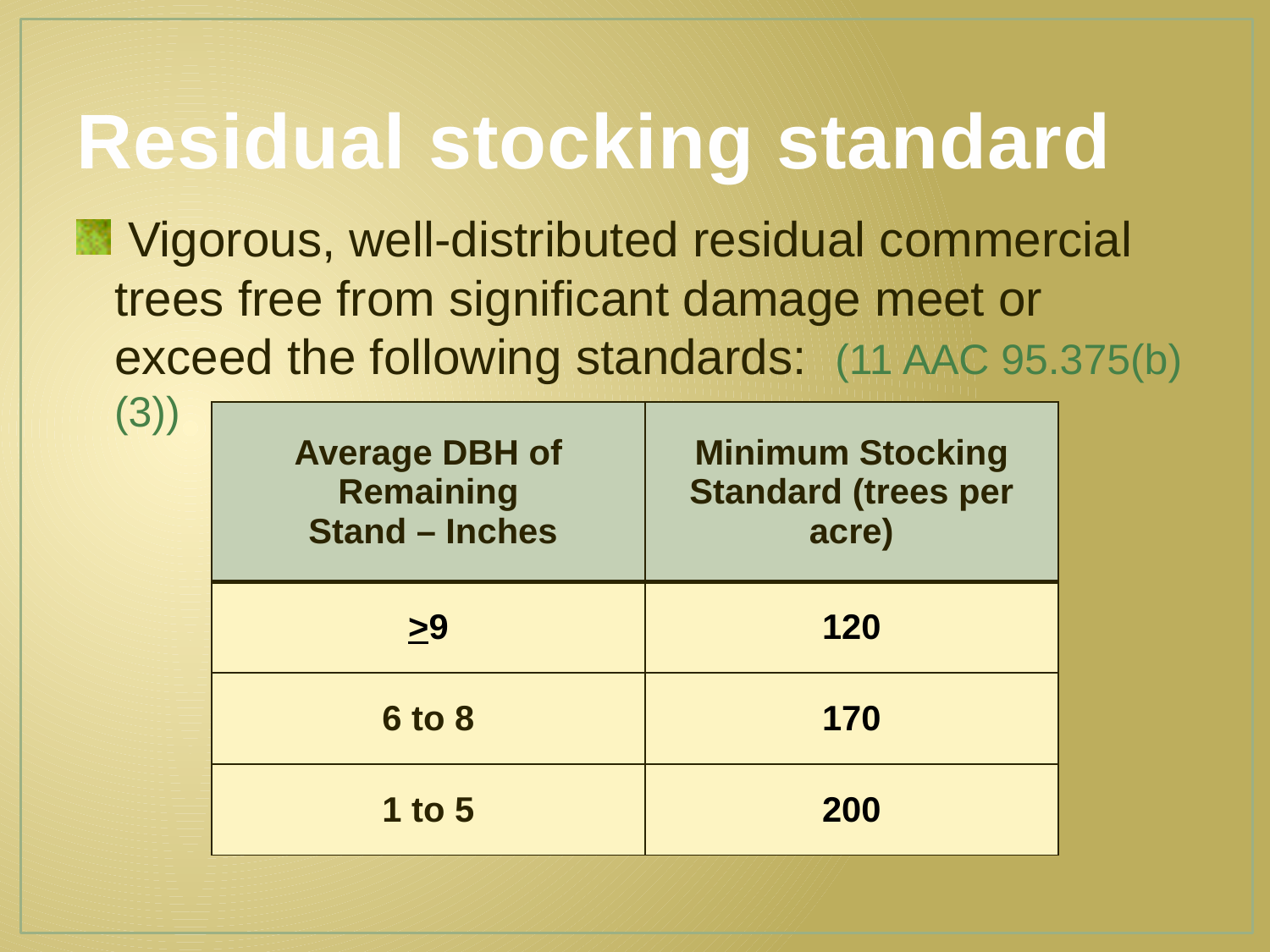

# Residual stocking standard
 Vigorous, well-distributed residual commercial trees free from significant damage meet or exceed the following standards:  (11 AAC 95.375(b)(3))

| Average DBH of Remaining Stand – Inches | Minimum Stocking Standard (trees per acre) |
| --- | --- |
| >9 | 120 |
| 6 to 8 | 170 |
| 1 to 5 | 200 |